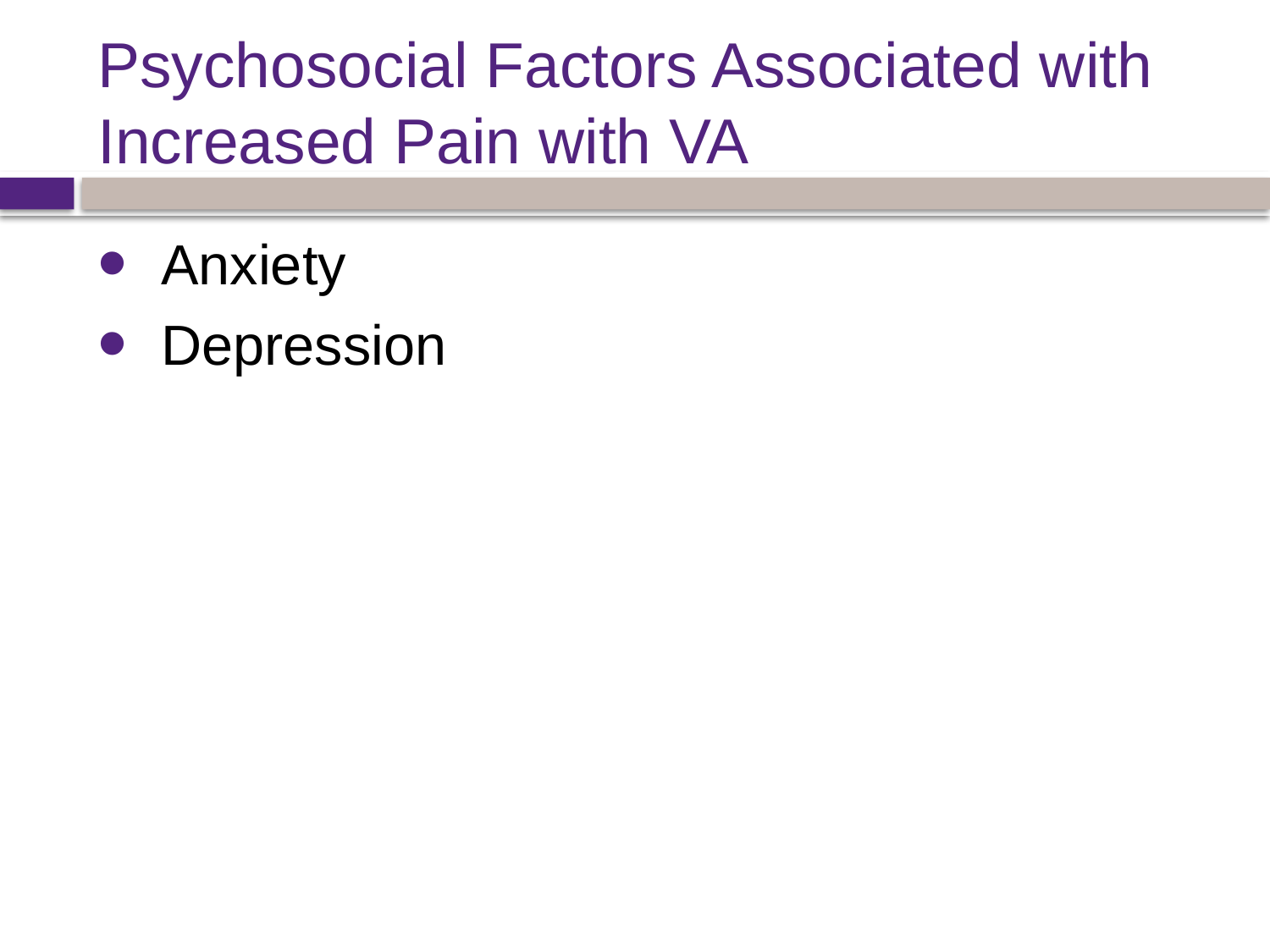

# Psychosocial Factors Associated with Increased Pain with VA
Anxiety
Depression